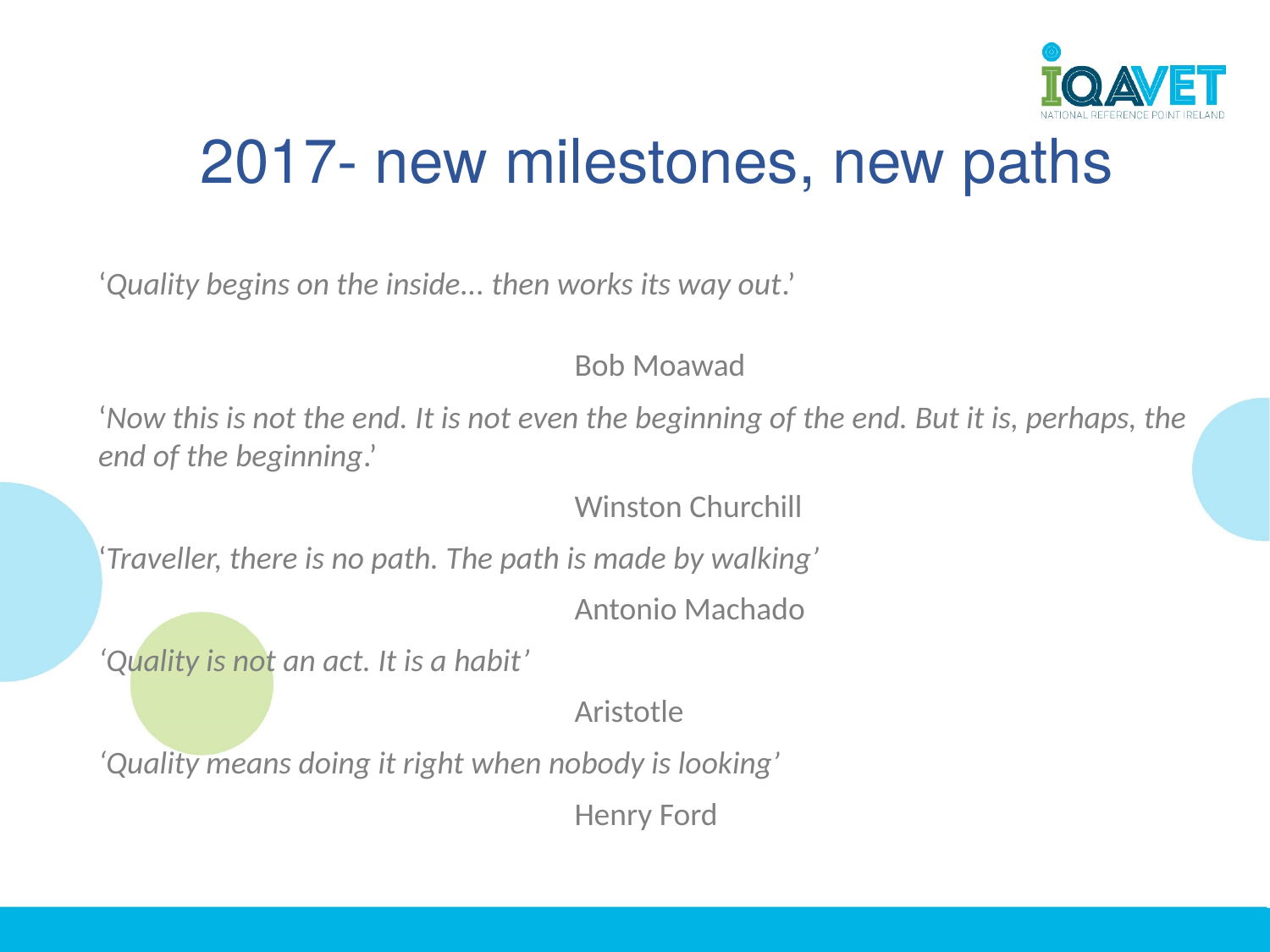

# 2017- new milestones, new paths
‘Quality begins on the inside... then works its way out.’
					Bob Moawad
‘Now this is not the end. It is not even the beginning of the end. But it is, perhaps, the end of the beginning.’
					Winston Churchill
‘Traveller, there is no path. The path is made by walking’
					Antonio Machado
‘Quality is not an act. It is a habit’
					Aristotle
‘Quality means doing it right when nobody is looking’
					Henry Ford